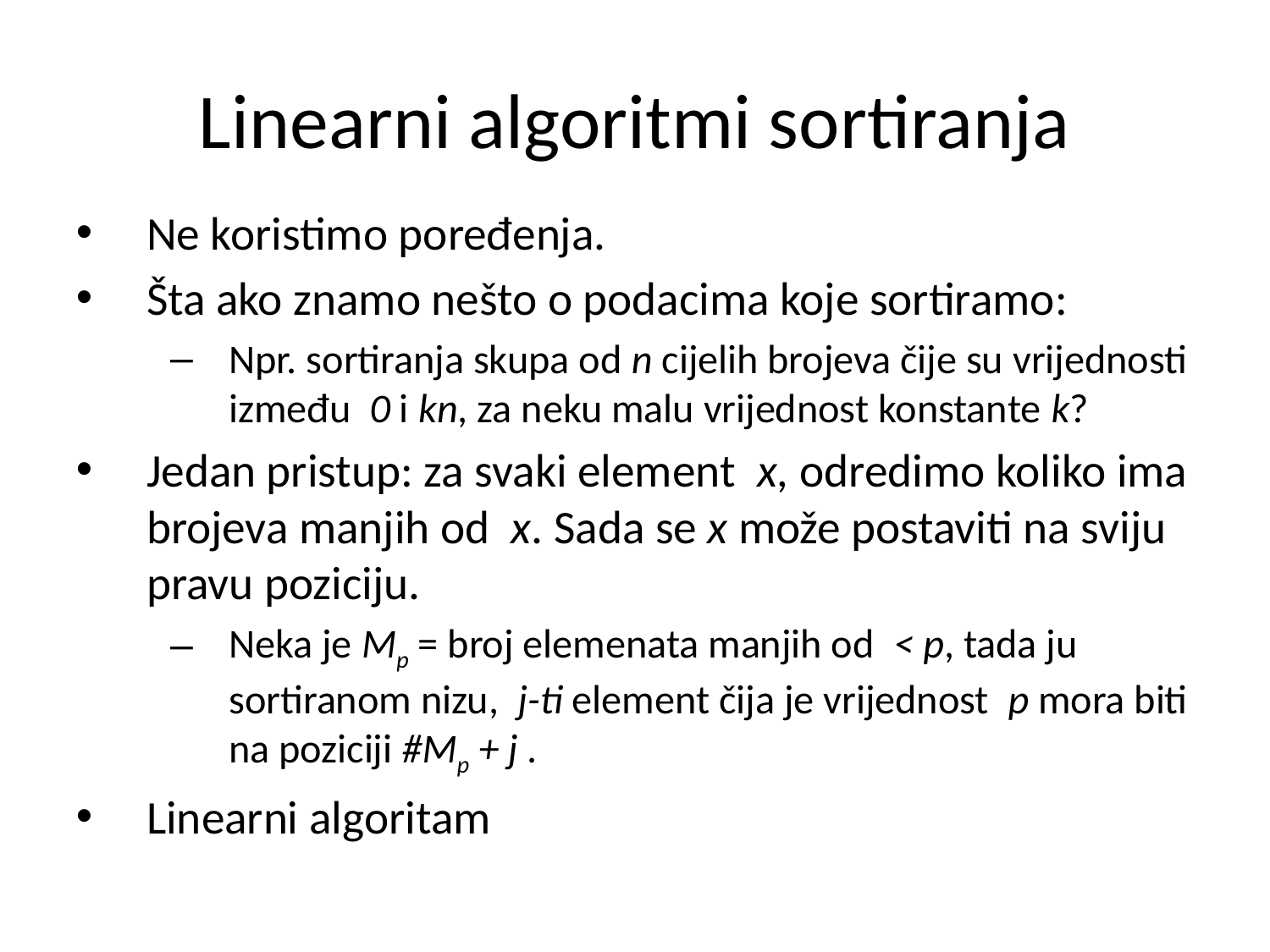

Linearni algoritmi sortiranja
Ne koristimo poređenja.
Šta ako znamo nešto o podacima koje sortiramo:
Npr. sortiranja skupa od n cijelih brojeva čije su vrijednosti između  0 i kn, za neku malu vrijednost konstante k?
Jedan pristup: za svaki element  x, odredimo koliko ima brojeva manjih od  x. Sada se x može postaviti na sviju pravu poziciju.
Neka je Mp = broj elemenata manjih od  < p, tada ju sortiranom nizu,  j-ti element čija je vrijednost  p mora biti na poziciji #Mp + j .
Linearni algoritam